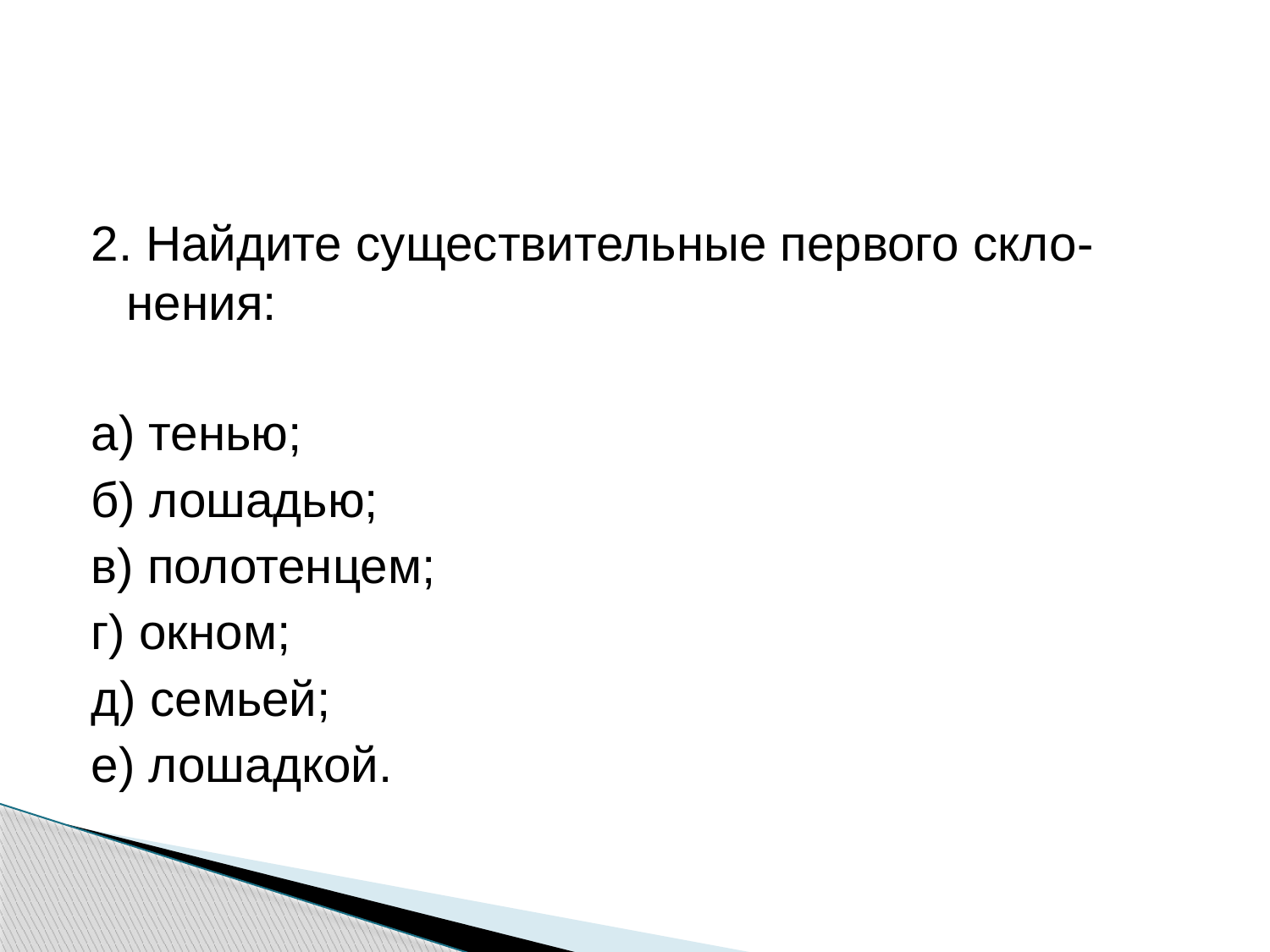

#
2. Найдите существительные первого скло-нения:

а) тенью;
б) лошадью;
в) полотенцем;
г) окном;
д) семьей;
е) лошадкой.